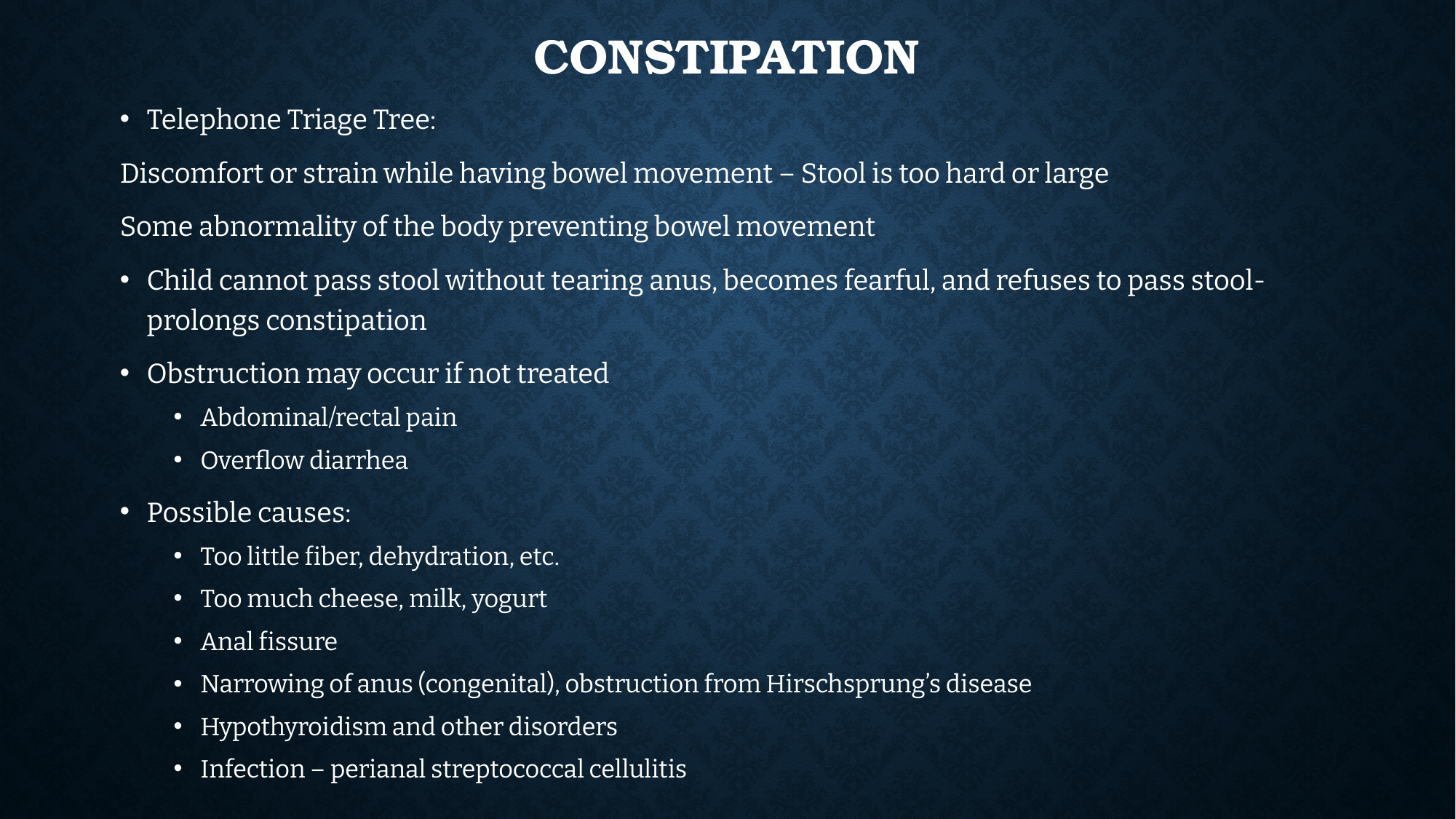

# Constipation
Telephone Triage Tree:
Discomfort or strain while having bowel movement – Stool is too hard or large
Some abnormality of the body preventing bowel movement
Child cannot pass stool without tearing anus, becomes fearful, and refuses to pass stool- prolongs constipation
Obstruction may occur if not treated
Abdominal/rectal pain
Overflow diarrhea
Possible causes:
Too little fiber, dehydration, etc.
Too much cheese, milk, yogurt
Anal fissure
Narrowing of anus (congenital), obstruction from Hirschsprung’s disease
Hypothyroidism and other disorders
Infection – perianal streptococcal cellulitis